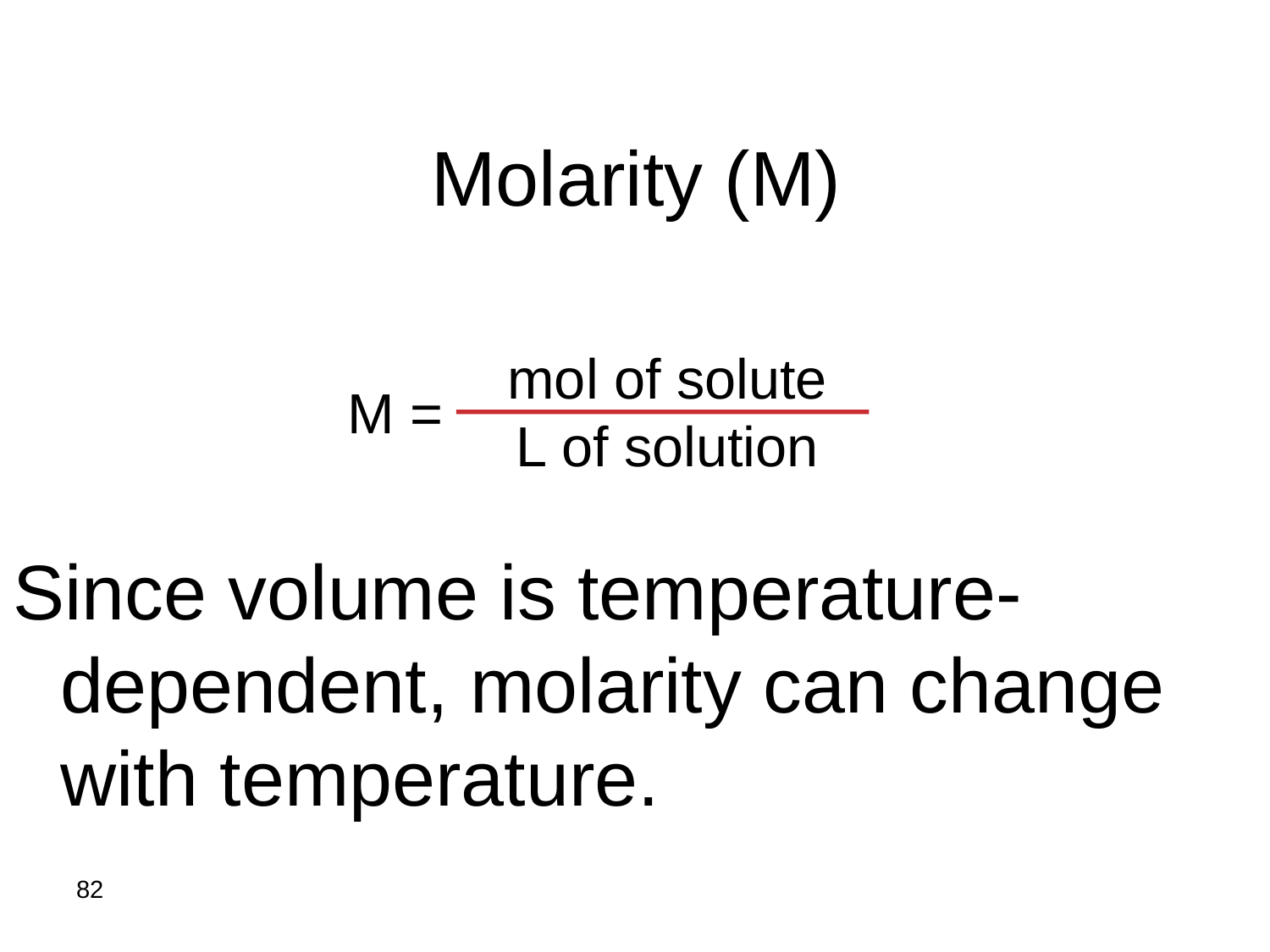

Molarity (M)
mol of solute
L of solution

M =
Since volume is temperature-dependent, molarity can change with temperature.

82